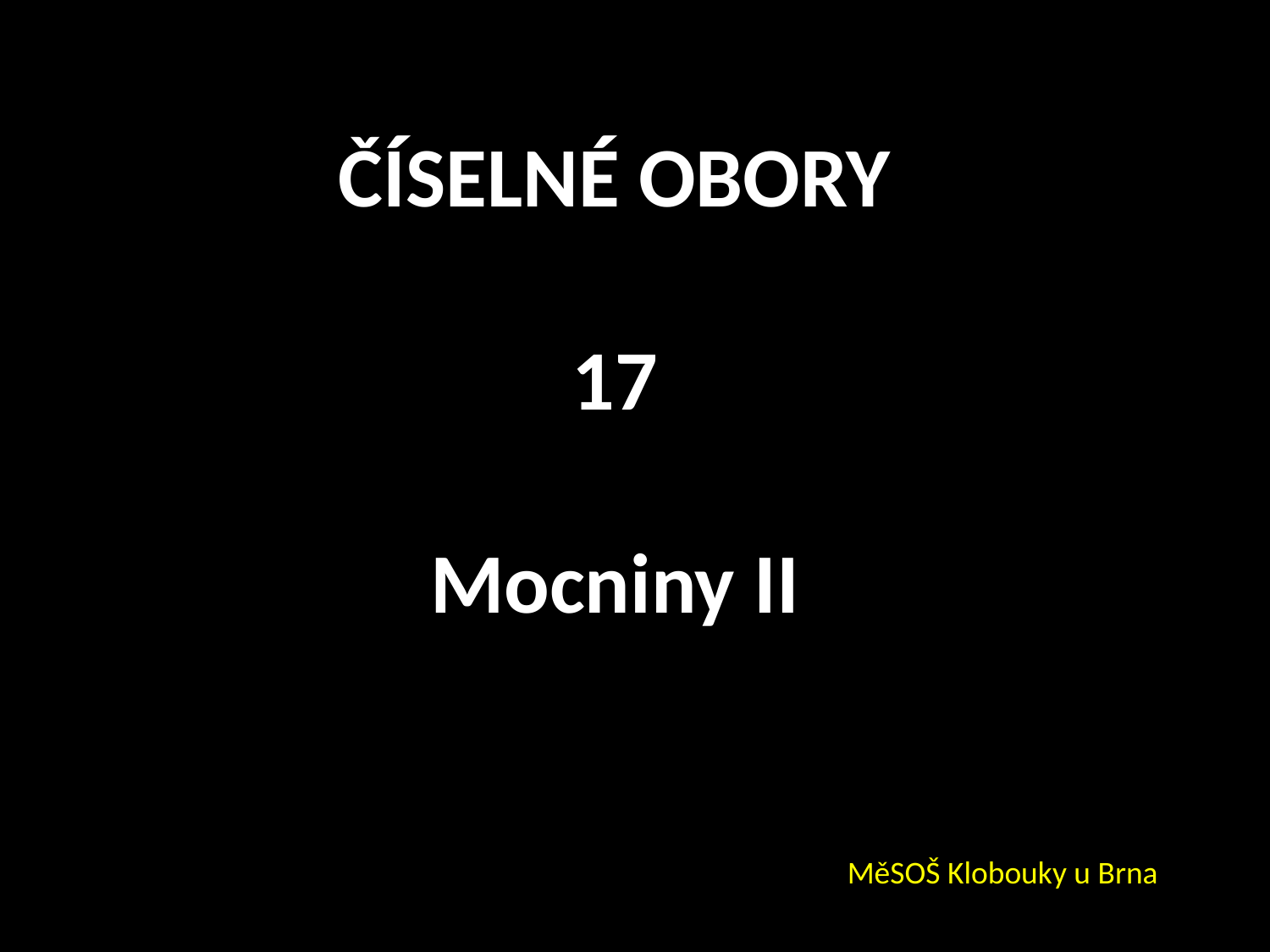

ČÍSELNÉ OBORY

17

Mocniny II

MěSOŠ Klobouky u Brna